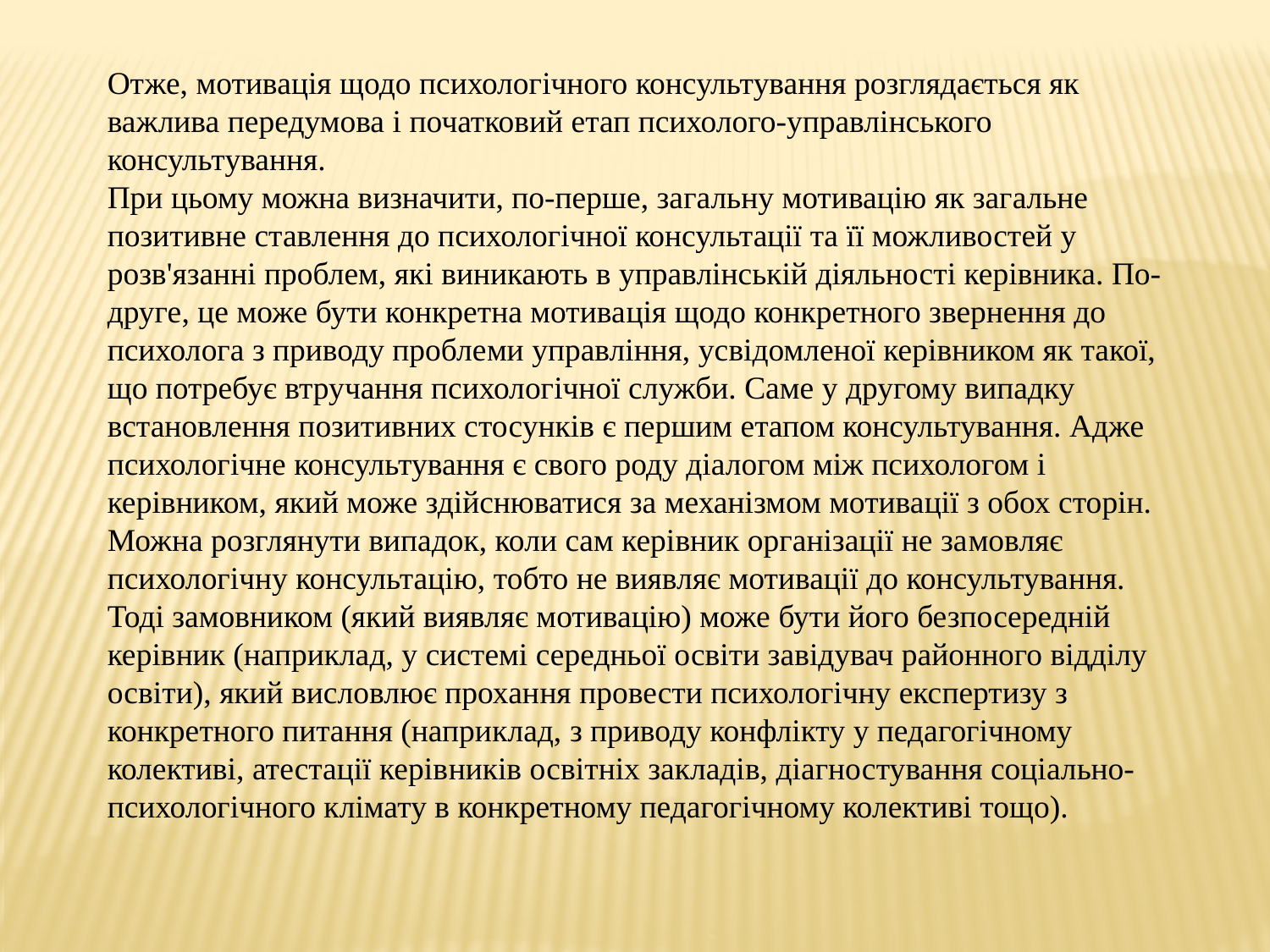

Отже, мотивація щодо психологічного консультування розглядається як важлива передумова і початковий етап психолого-управлінського консультування.
При цьому можна визначити, по-перше, загальну мотивацію як загальне позитивне ставлення до психологічної консультації та її можливостей у розв'язанні проблем, які виникають в управлінській діяльності керівника. По-друге, це може бути конкретна мотива­ція щодо конкретного звернення до психолога з приводу пробле­ми управління, усвідомленої керівником як такої, що потребує втру­чання психологічної служби. Саме у другому випадку встановлення позитивних стосунків є першим етапом консультування. Адже пси­хологічне консультування є свого роду діалогом між психологом і керівником, який може здійснюватися за механізмом мотивації з обох сторін.
Можна розглянути випадок, коли сам керівник організації не за­мовляє психологічну консультацію, тобто не виявляє мотивації до консультування. Тоді замовником (який виявляє мотивацію) може бути його безпосередній керівник (наприклад, у системі середньої освіти завідувач районного відділу освіти), який висловлює прохан­ня провести психологічну експертизу з конкретного питання (напри­клад, з приводу конфлікту у педагогічному колективі, атестації керів­ників освітніх закладів, діагностування соціально-психологічного клімату в конкретному педагогічному колективі тощо).